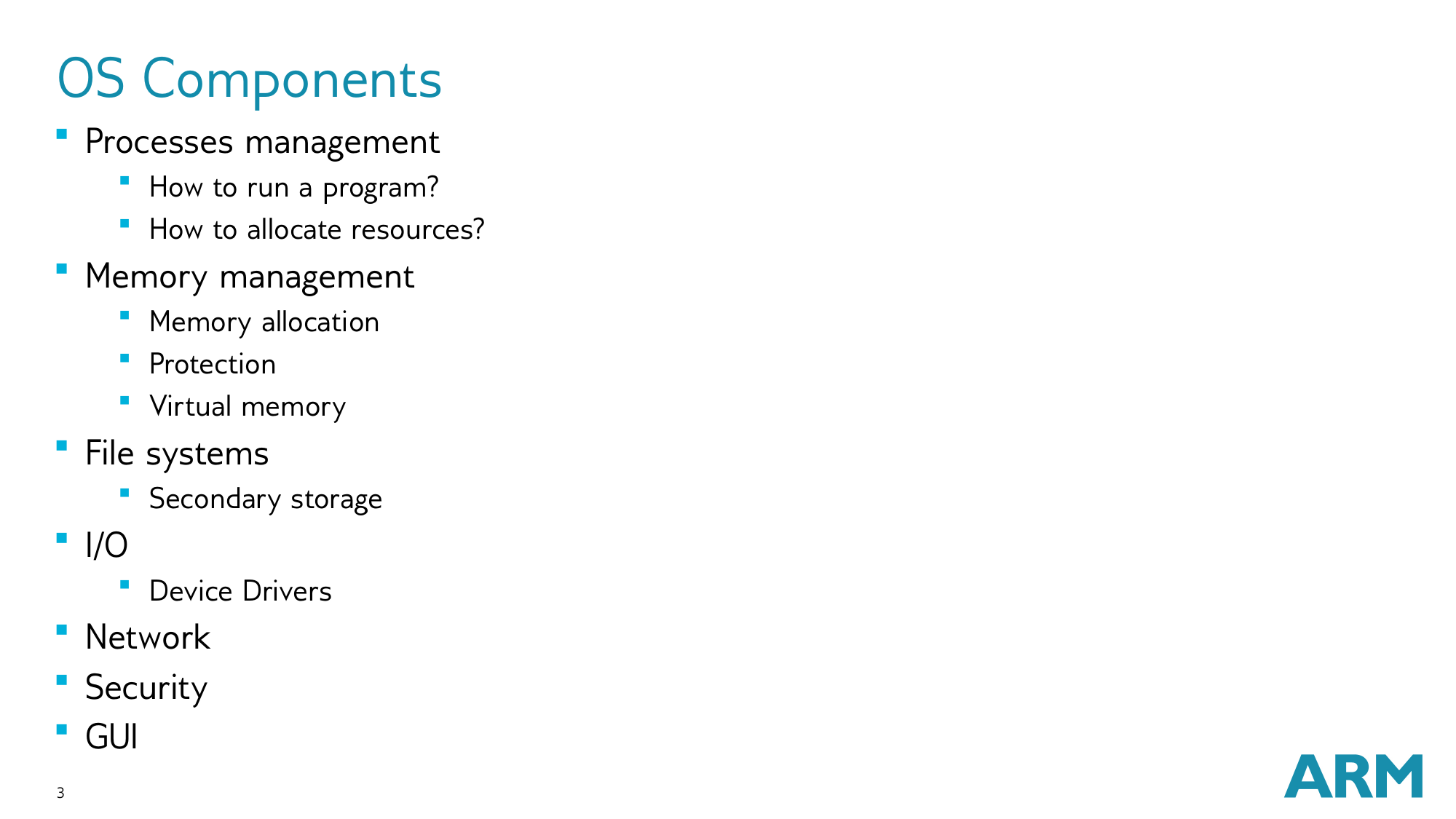

# OS Components
Processes management
How to run a program?
How to allocate resources?
Memory management
Memory allocation
Protection
Virtual memory
File systems
Secondary storage
I/O
Device Drivers
Network
Security
GUI